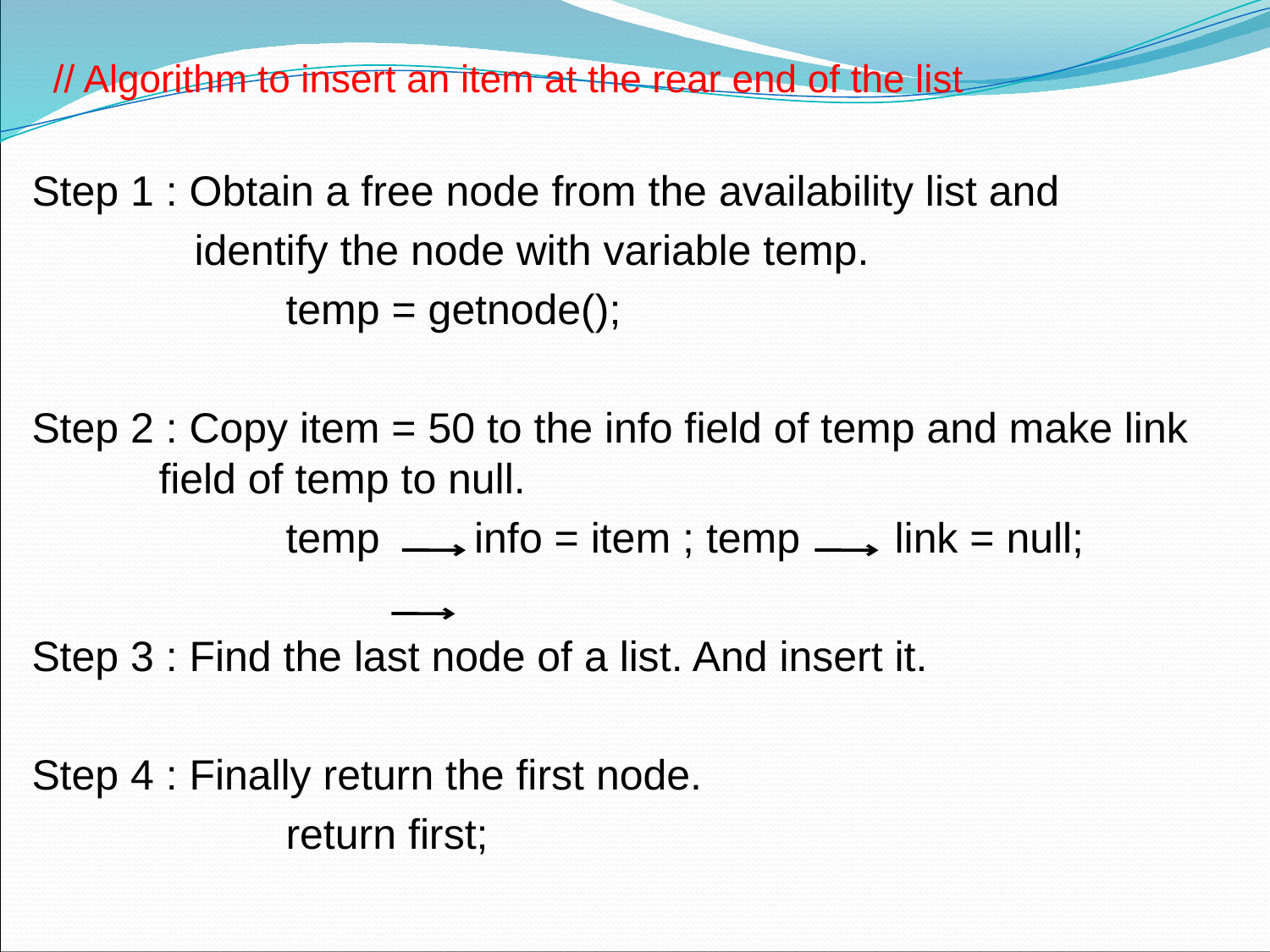

#
  // Algorithm to insert an item at the rear end of the list

Step 1 : Obtain a free node from the availability list and
	   identify the node with variable temp.
		temp = getnode();

Step 2 : Copy item = 50 to the info field of temp and make link 	field of temp to null.
		temp        info = item ; temp        link = null;

Step 3 : Find the last node of a list. And insert it.

Step 4 : Finally return the first node.
		return first;